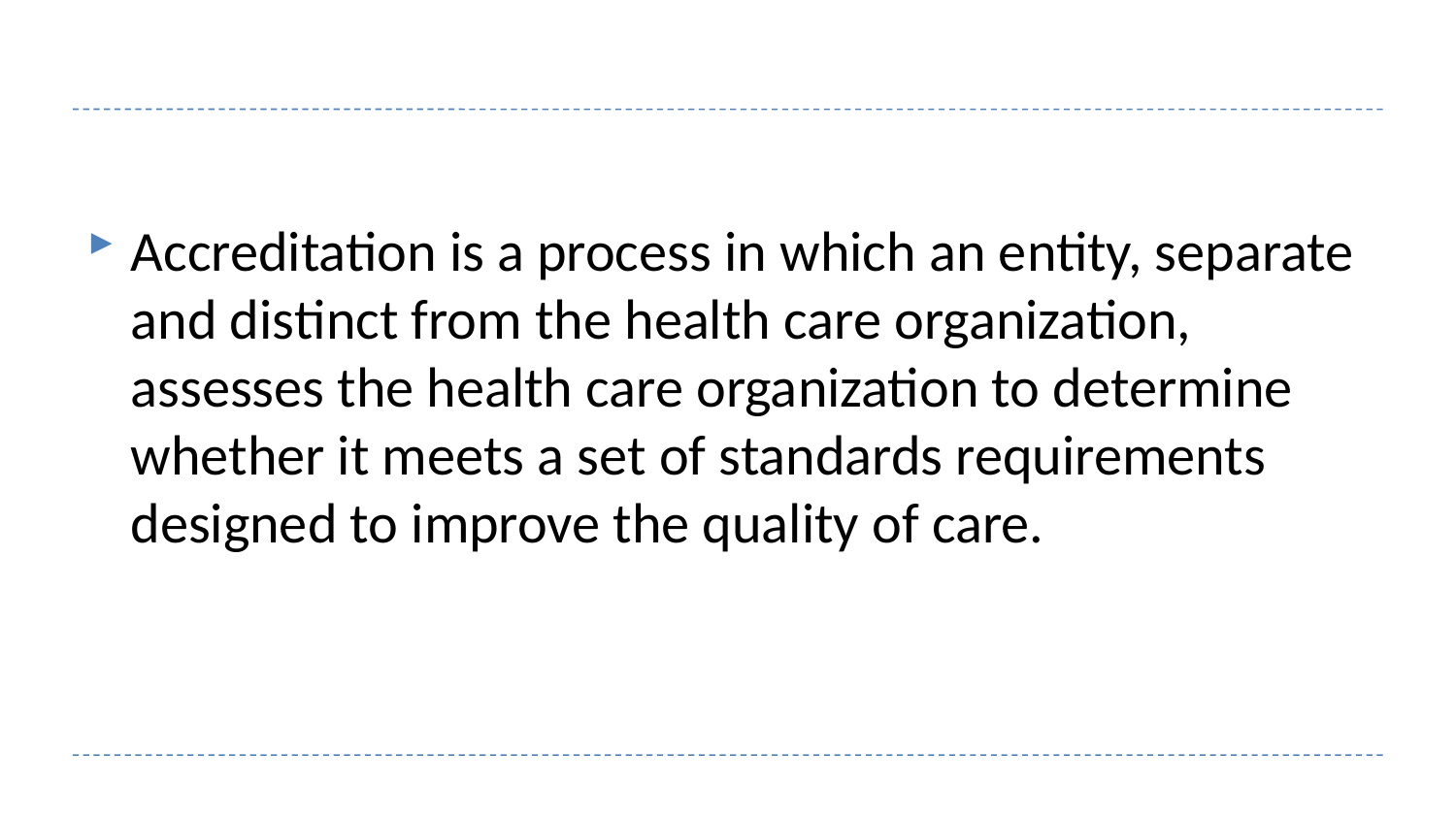

#

Accreditation is a process in which an entity, separate and distinct from the health care organization, assesses the health care organization to determine whether it meets a set of standards requirements designed to improve the quality of care.